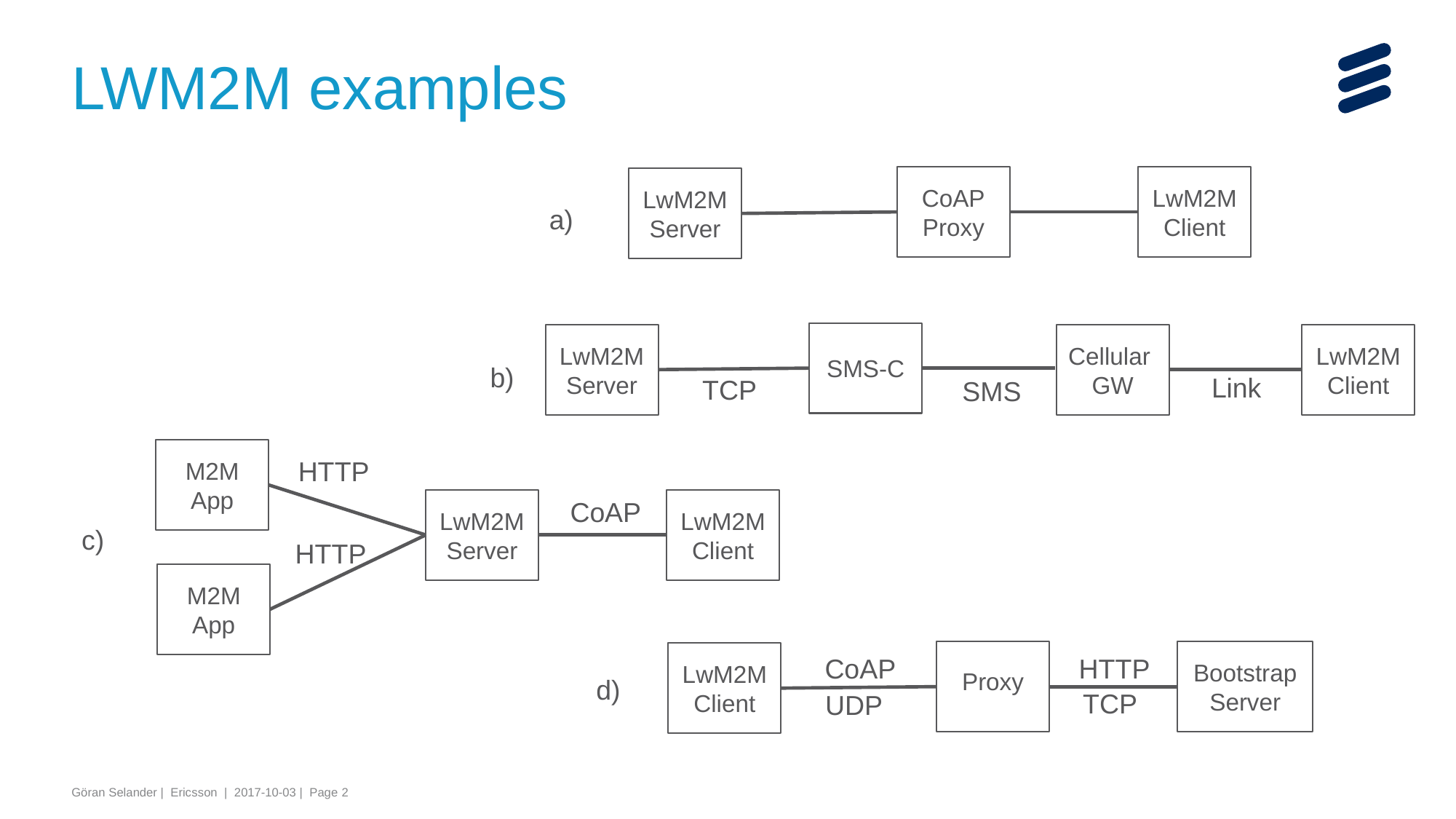

# LWM2M examples

CoAP
Proxy

LwM2M Client

LwM2M Server

a)

SMS-C

LwM2M Server

Cellular
GW

LwM2M Client

b)
Link
TCP
SMS

M2M App

HTTP
CoAP

LwM2M Server

LwM2M Client

c)
HTTP

M2M App

Proxy

Bootstrap
Server

LwM2M Client

CoAP
HTTP
d)
TCP
UDP